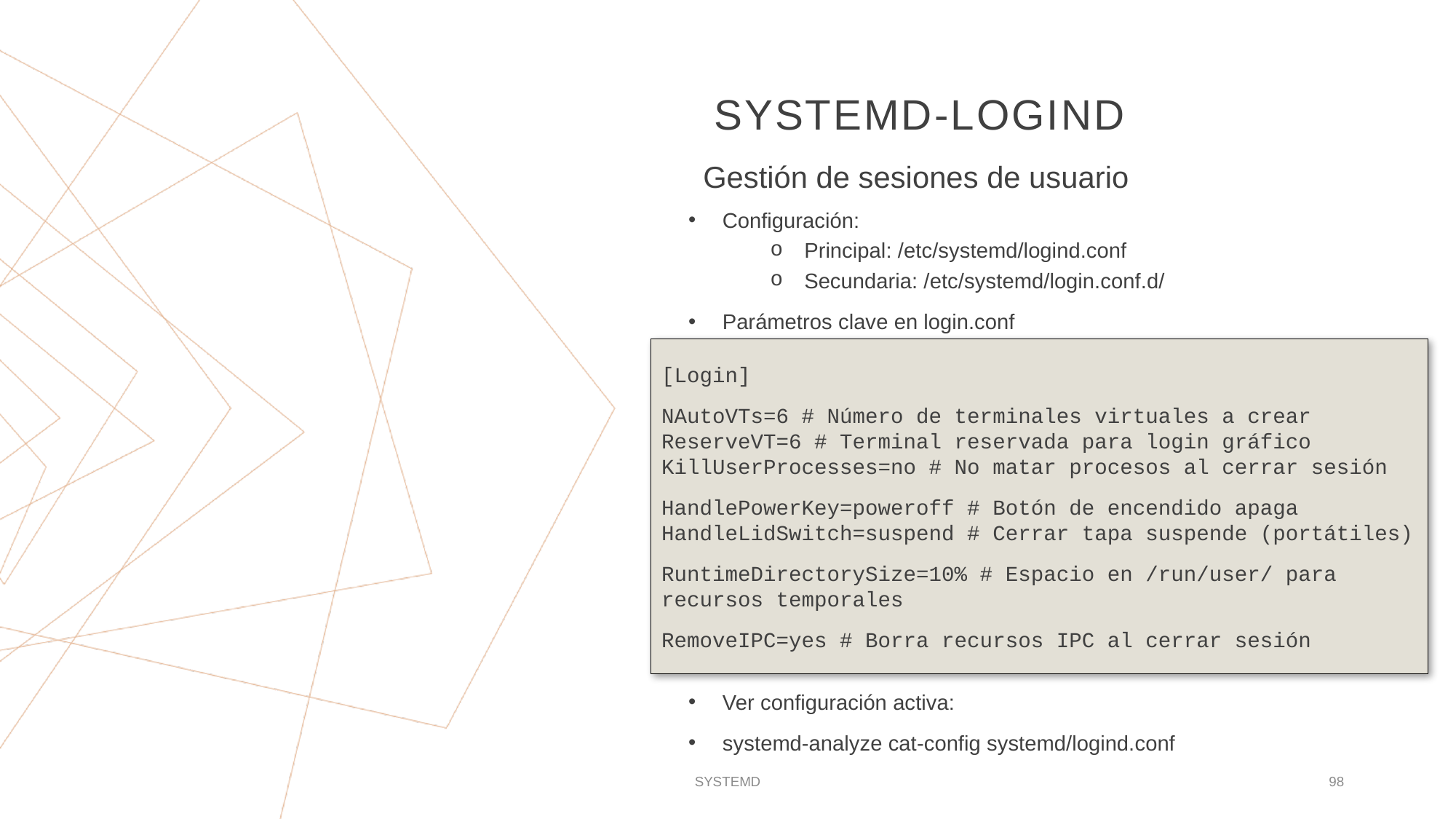

# Systemd-logind
Gestión de sesiones de usuario
Configuración:
Principal: /etc/systemd/logind.conf
Secundaria: /etc/systemd/login.conf.d/
Parámetros clave en login.conf

[Login]
NAutoVTs=6 # Número de terminales virtuales a crear ReserveVT=6 # Terminal reservada para login gráfico KillUserProcesses=no # No matar procesos al cerrar sesión
HandlePowerKey=poweroff # Botón de encendido apaga HandleLidSwitch=suspend # Cerrar tapa suspende (portátiles)
RuntimeDirectorySize=10% # Espacio en /run/user/ para recursos temporales
RemoveIPC=yes # Borra recursos IPC al cerrar sesión
Ver configuración activa:
systemd-analyze cat-config systemd/logind.conf

SYSTEMD
98